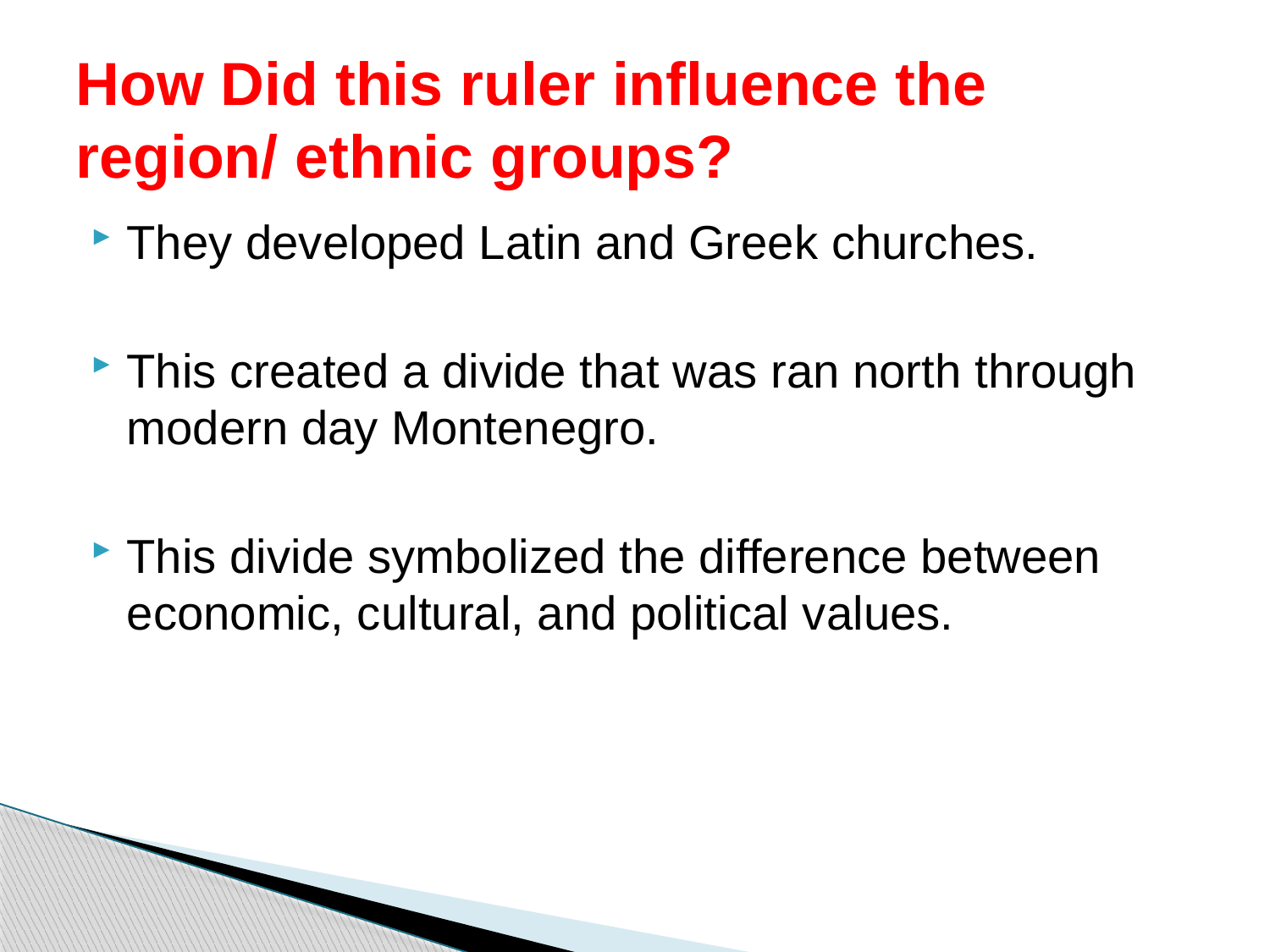

# How Did this ruler influence the region/ ethnic groups?
They developed Latin and Greek churches.

This created a divide that was ran north through modern day Montenegro.

This divide symbolized the difference between economic, cultural, and political values.